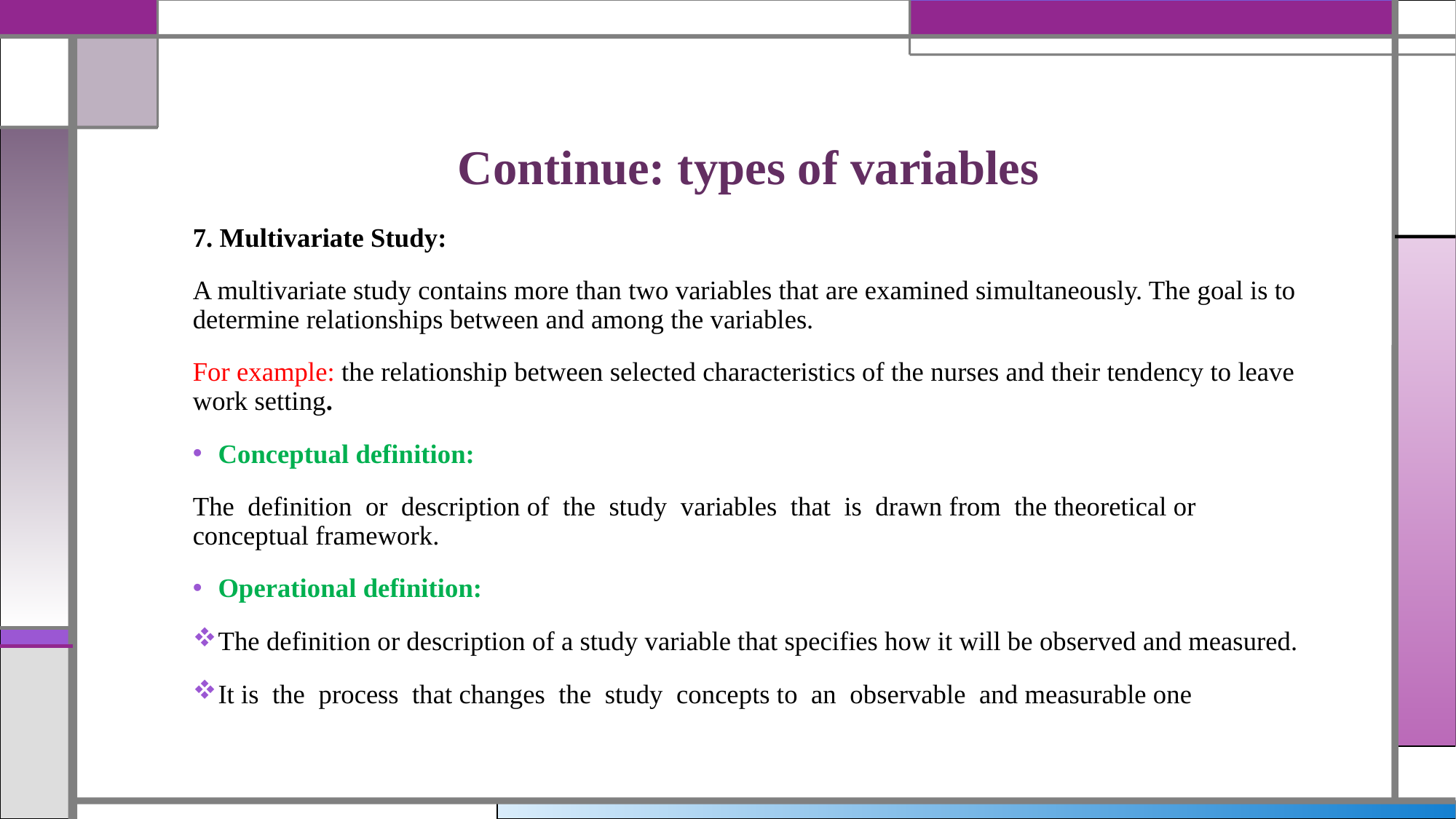

# Continue: types of variables
7. Multivariate Study:
A multivariate study contains more than two variables that are examined simultaneously. The goal is to determine relationships between and among the variables.
For example: the relationship between selected characteristics of the nurses and their tendency to leave work setting.
Conceptual definition:
The  definition  or  description of  the  study  variables  that  is  drawn from  the theoretical or conceptual framework.
Operational definition:
The definition or description of a study variable that specifies how it will be observed and measured.
It is  the  process  that changes  the  study  concepts to  an  observable  and measurable one